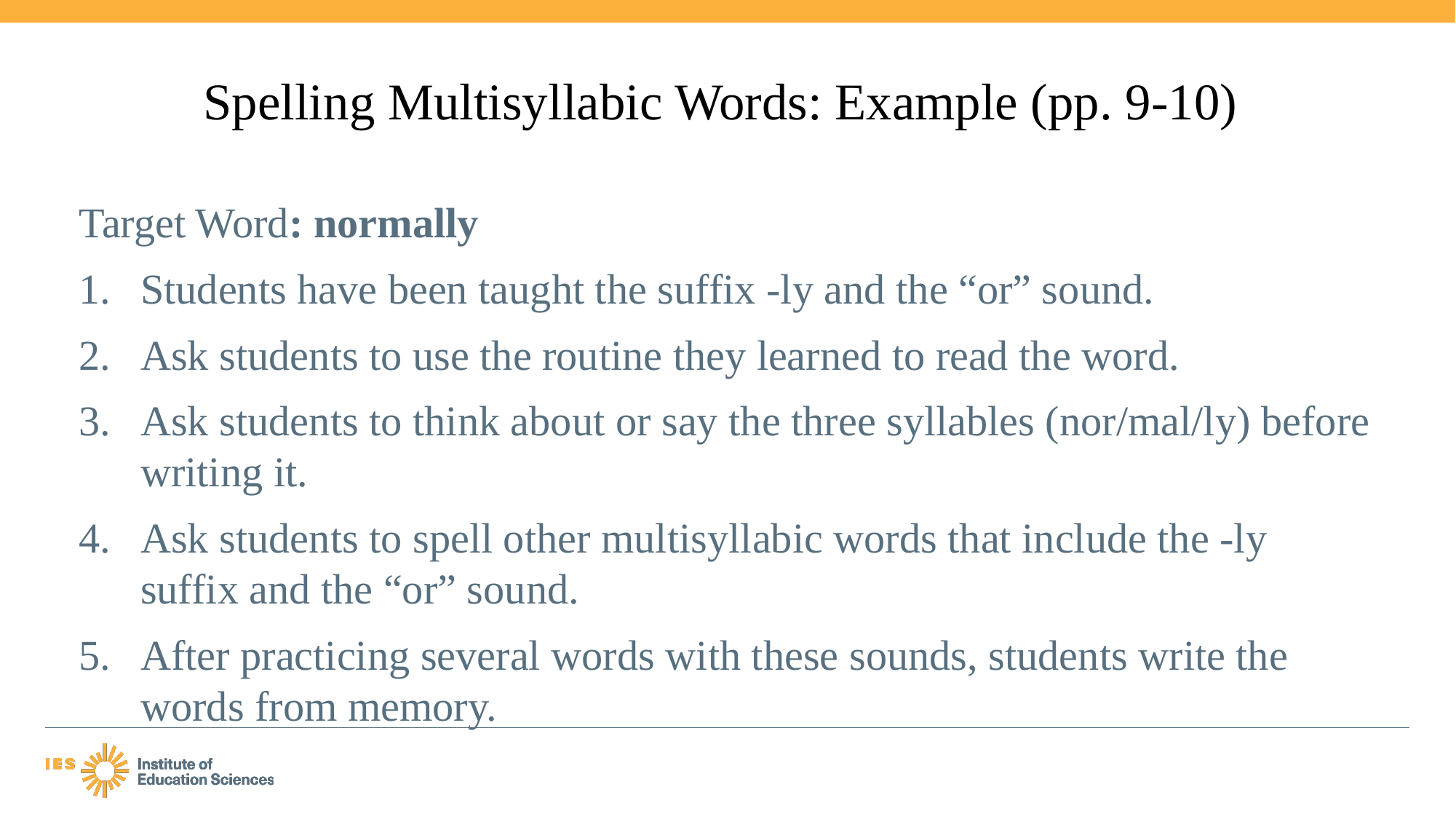

# Spelling Multisyllabic Words: Example (pp. 9-10)
Target Word: normally
Students have been taught the suffix -ly and the “or” sound.
Ask students to use the routine they learned to read the word.
Ask students to think about or say the three syllables (nor/mal/ly) before writing it.
Ask students to spell other multisyllabic words that include the -ly suffix and the “or” sound.
After practicing several words with these sounds, students write the words from memory.